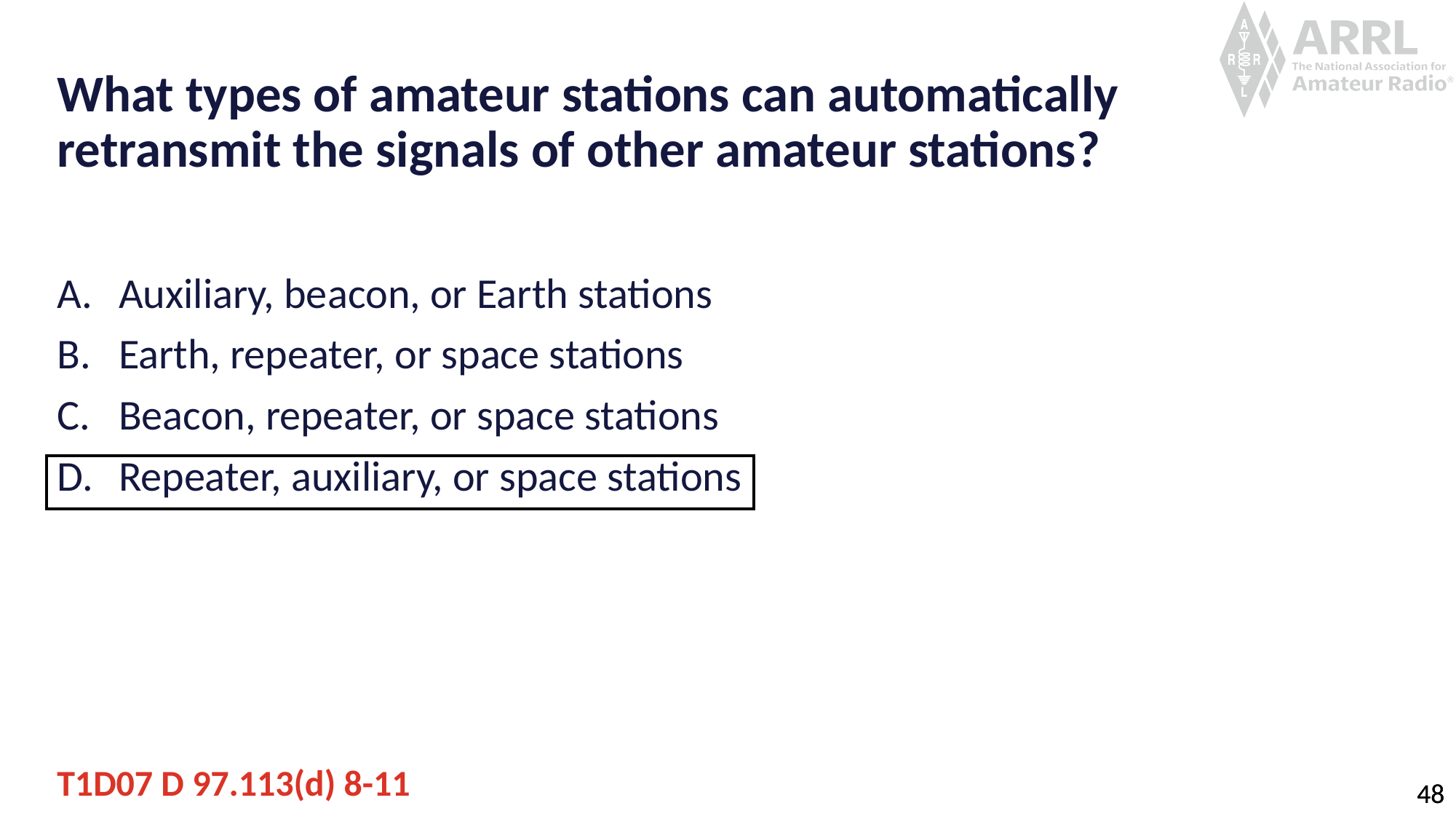

# What types of amateur stations can automatically retransmit the signals of other amateur stations?
Auxiliary, beacon, or Earth stations
Earth, repeater, or space stations
Beacon, repeater, or space stations
Repeater, auxiliary, or space stations

T1D07 D 97.113(d) 8-11